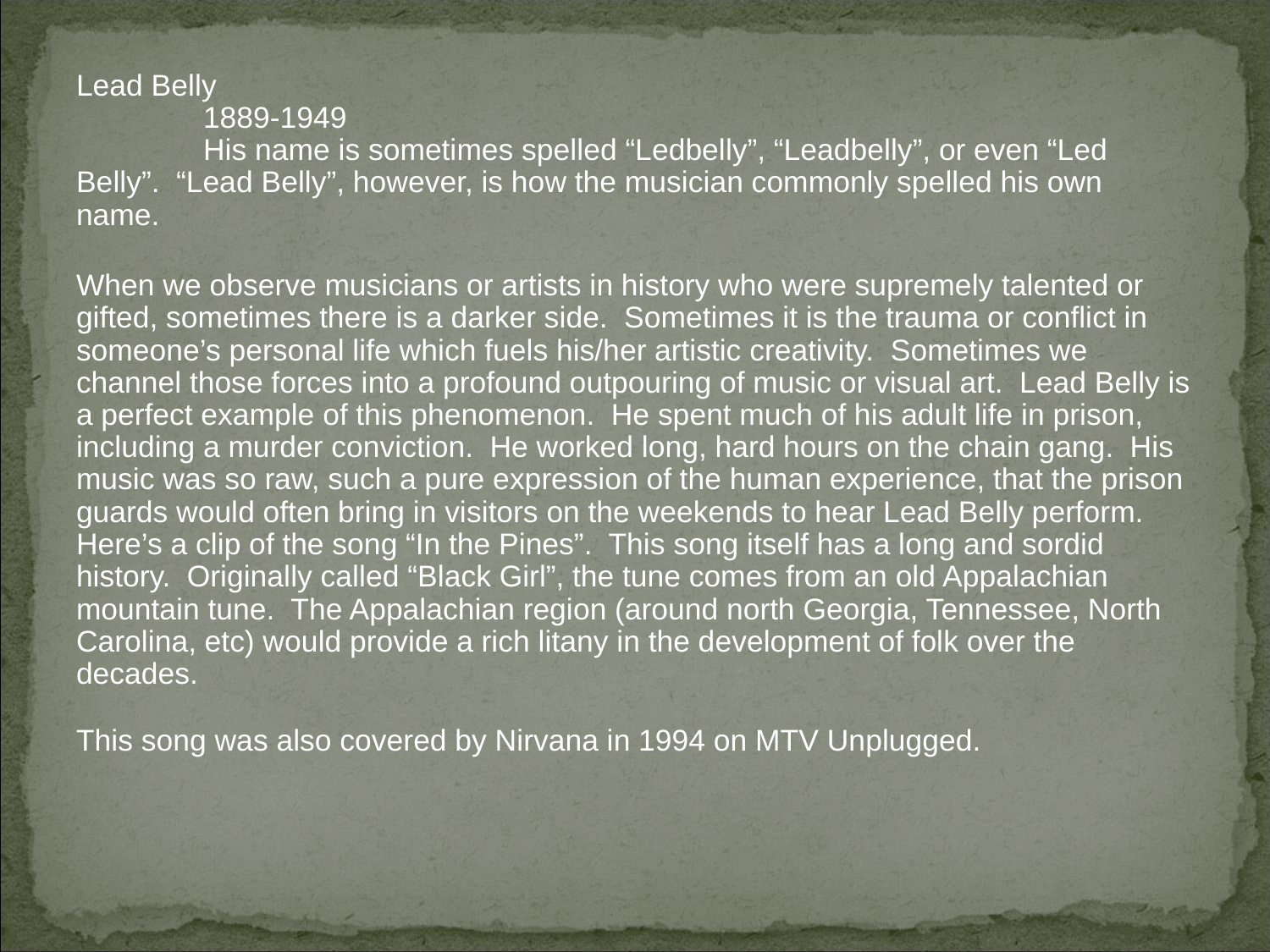

Lead Belly
	1889-1949
	His name is sometimes spelled “Ledbelly”, “Leadbelly”, or even “Led Belly”.  “Lead Belly”, however, is how the musician commonly spelled his own name.

When we observe musicians or artists in history who were supremely talented or gifted, sometimes there is a darker side.  Sometimes it is the trauma or conflict in someone’s personal life which fuels his/her artistic creativity.  Sometimes we channel those forces into a profound outpouring of music or visual art.  Lead Belly is a perfect example of this phenomenon.  He spent much of his adult life in prison, including a murder conviction.  He worked long, hard hours on the chain gang.  His music was so raw, such a pure expression of the human experience, that the prison guards would often bring in visitors on the weekends to hear Lead Belly perform.  Here’s a clip of the song “In the Pines”.  This song itself has a long and sordid history.  Originally called “Black Girl”, the tune comes from an old Appalachian mountain tune.  The Appalachian region (around north Georgia, Tennessee, North Carolina, etc) would provide a rich litany in the development of folk over the decades.

This song was also covered by Nirvana in 1994 on MTV Unplugged.